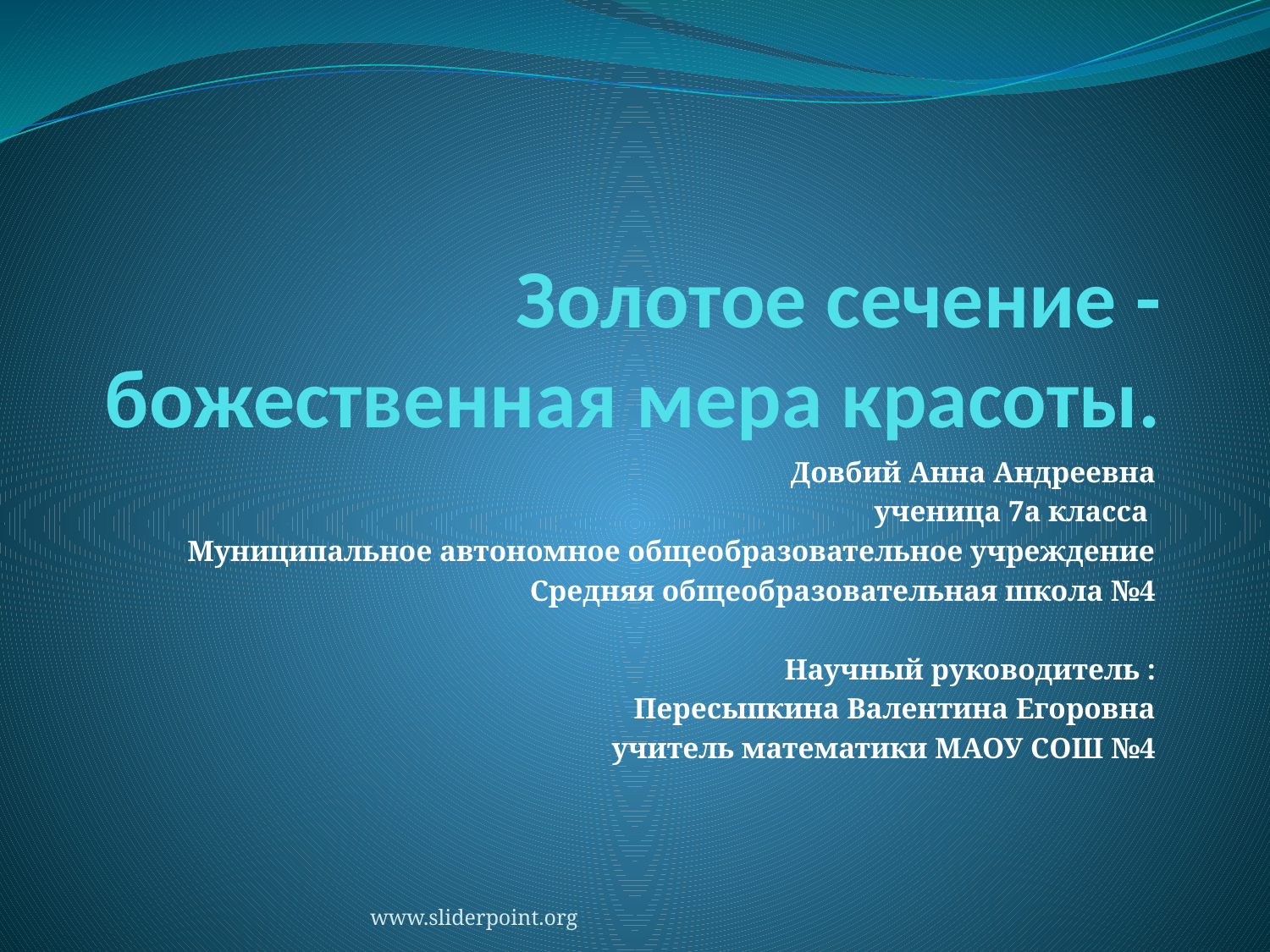

# Золотое сечение - божественная мера красоты.
Довбий Анна Андреевна
  ученица 7а класса
Муниципальное автономное общеобразовательное учреждение
Средняя общеобразовательная школа №4

                                         Научный руководитель :
                                                           Пересыпкина Валентина Егоровна
                                                               учитель математики МАОУ СОШ №4
www.sliderpoint.org